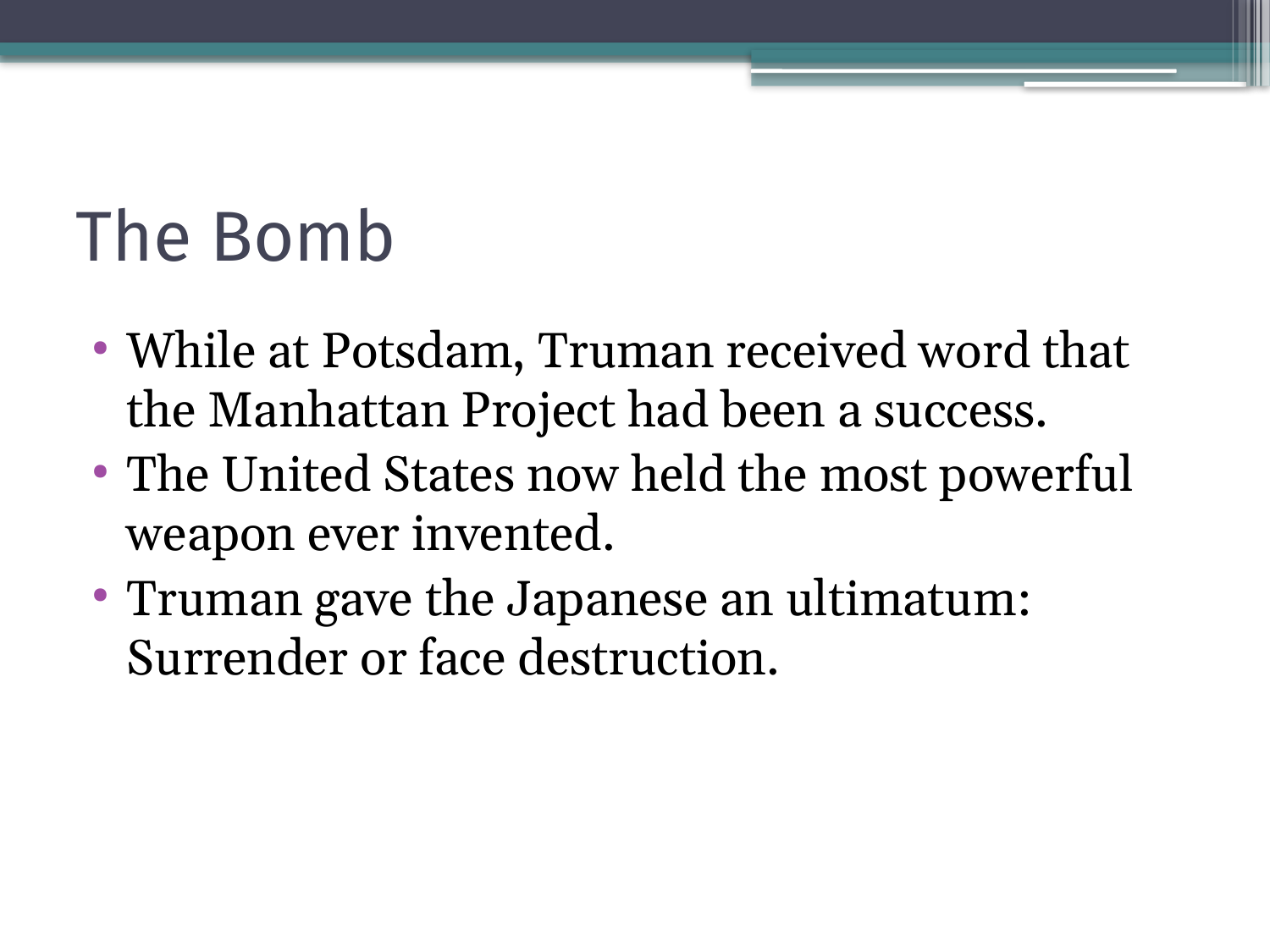

# The Bomb
While at Potsdam, Truman received word that the Manhattan Project had been a success.
The United States now held the most powerful weapon ever invented.
Truman gave the Japanese an ultimatum: Surrender or face destruction.